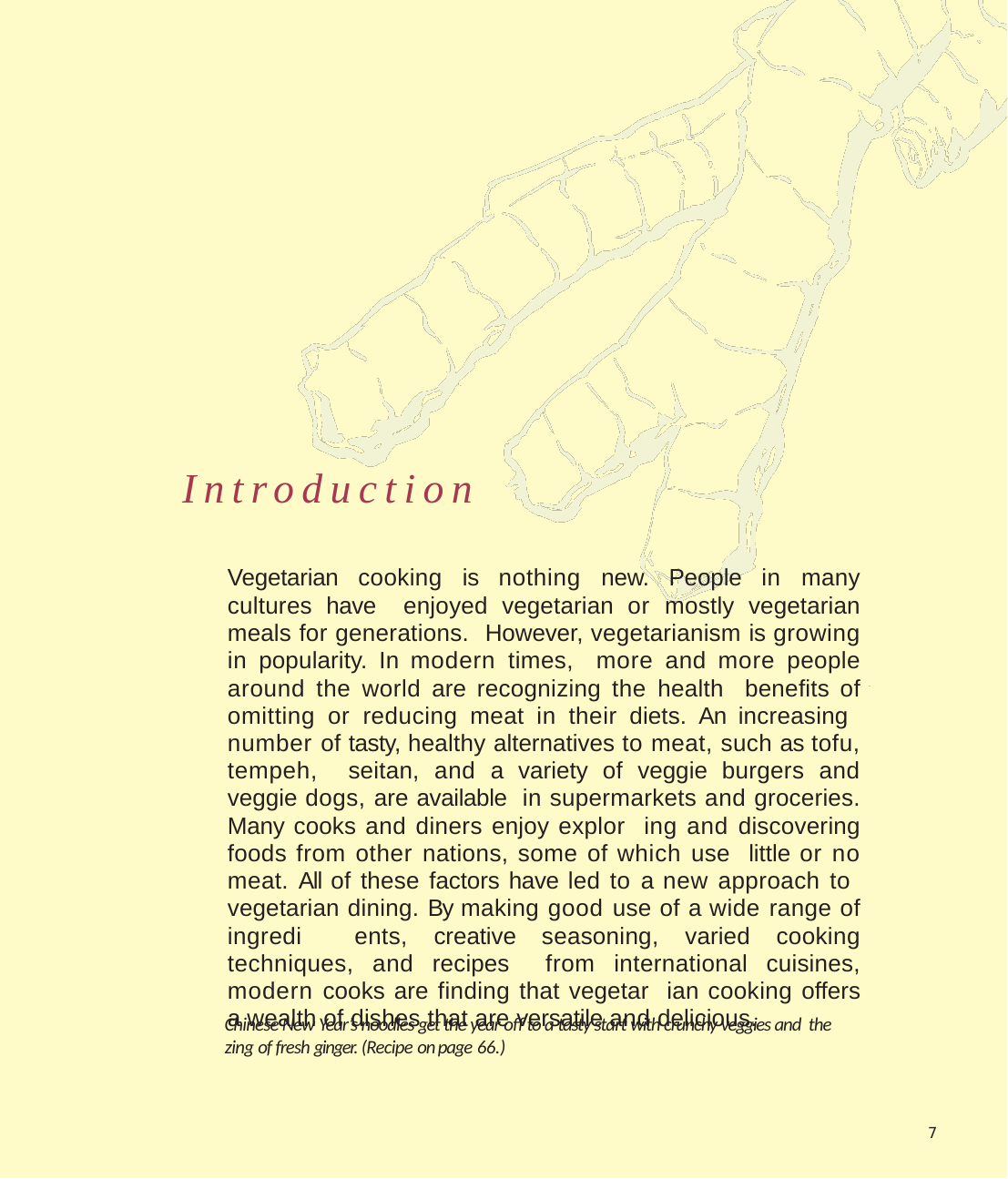

# Introduction
Vegetarian cooking is nothing new. People in many cultures have  enjoyed vegetarian or mostly vegetarian meals for generations.  However, vegetarianism is growing in popularity. In modern times,  more and more people around the world are recognizing the health  benefits of omitting or reducing meat in their diets. An increasing  number of tasty, healthy alternatives to meat, such as tofu, tempeh,  seitan, and a variety of veggie burgers and veggie dogs, are available  in supermarkets and groceries. Many cooks and diners enjoy explor­  ing and discovering foods from other nations, some of which use  little or no meat. All of these factors have led to a new approach to  vegetarian dining. By making good use of a wide range of ingredi­  ents, creative seasoning, varied cooking techniques, and recipes  from international cuisines, modern cooks are finding that vegetar­  ian cooking offers a wealth of dishes that are versatile and delicious.
Chinese New Year’s noodles get the year off to a tasty start with crunchy veggies and  the zing of fresh ginger. (Recipe on page 66.)
7